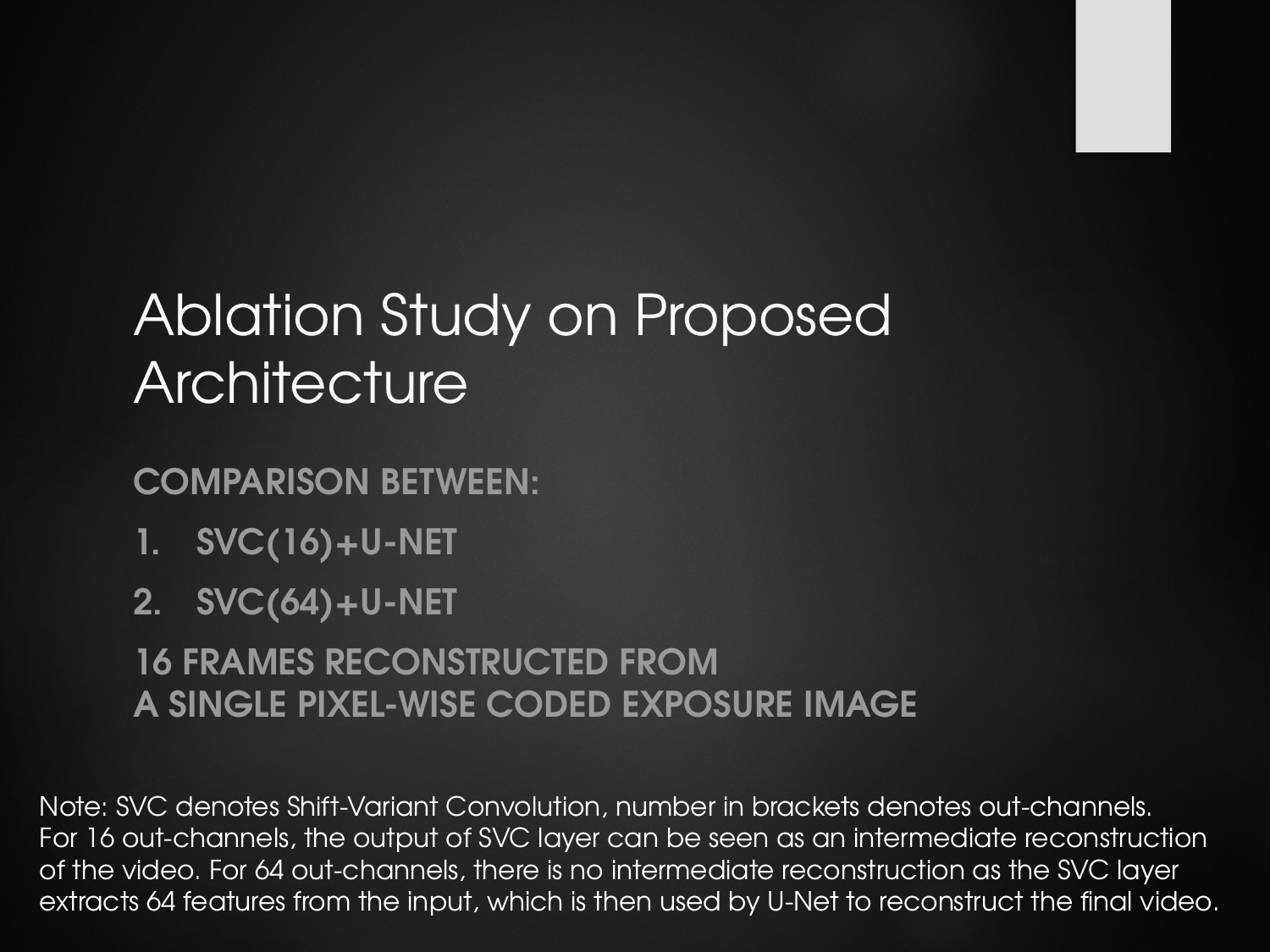

# Ablation Study on Proposed Architecture
COMPARISON BETWEEN:
SVC(16)+U-NET
SVC(64)+U-NET
16 FRAMES RECONSTRUCTED FROM
A SINGLE PIXEL-WISE CODED EXPOSURE IMAGE
Note: SVC denotes Shift-Variant Convolution, number in brackets denotes out-channels.
For 16 out-channels, the output of SVC layer can be seen as an intermediate reconstruction of the video. For 64 out-channels, there is no intermediate reconstruction as the SVC layer extracts 64 features from the input, which is then used by U-Net to reconstruct the final video.